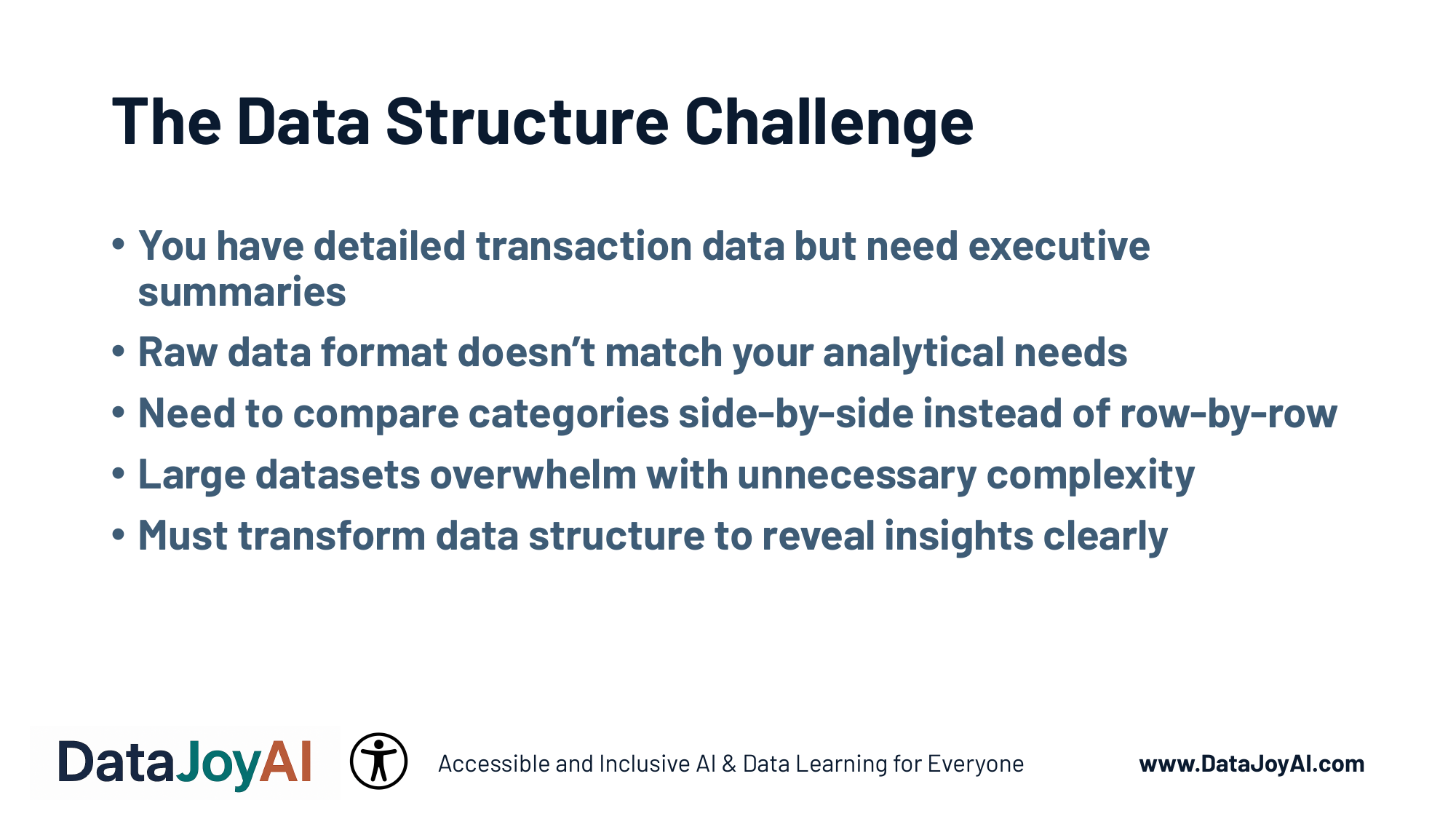

# The Data Structure Challenge
You have detailed transaction data but need executive summaries
Raw data format doesn’t match your analytical needs
Need to compare categories side-by-side instead of row-by-row
Large datasets overwhelm with unnecessary complexity
Must transform data structure to reveal insights clearly